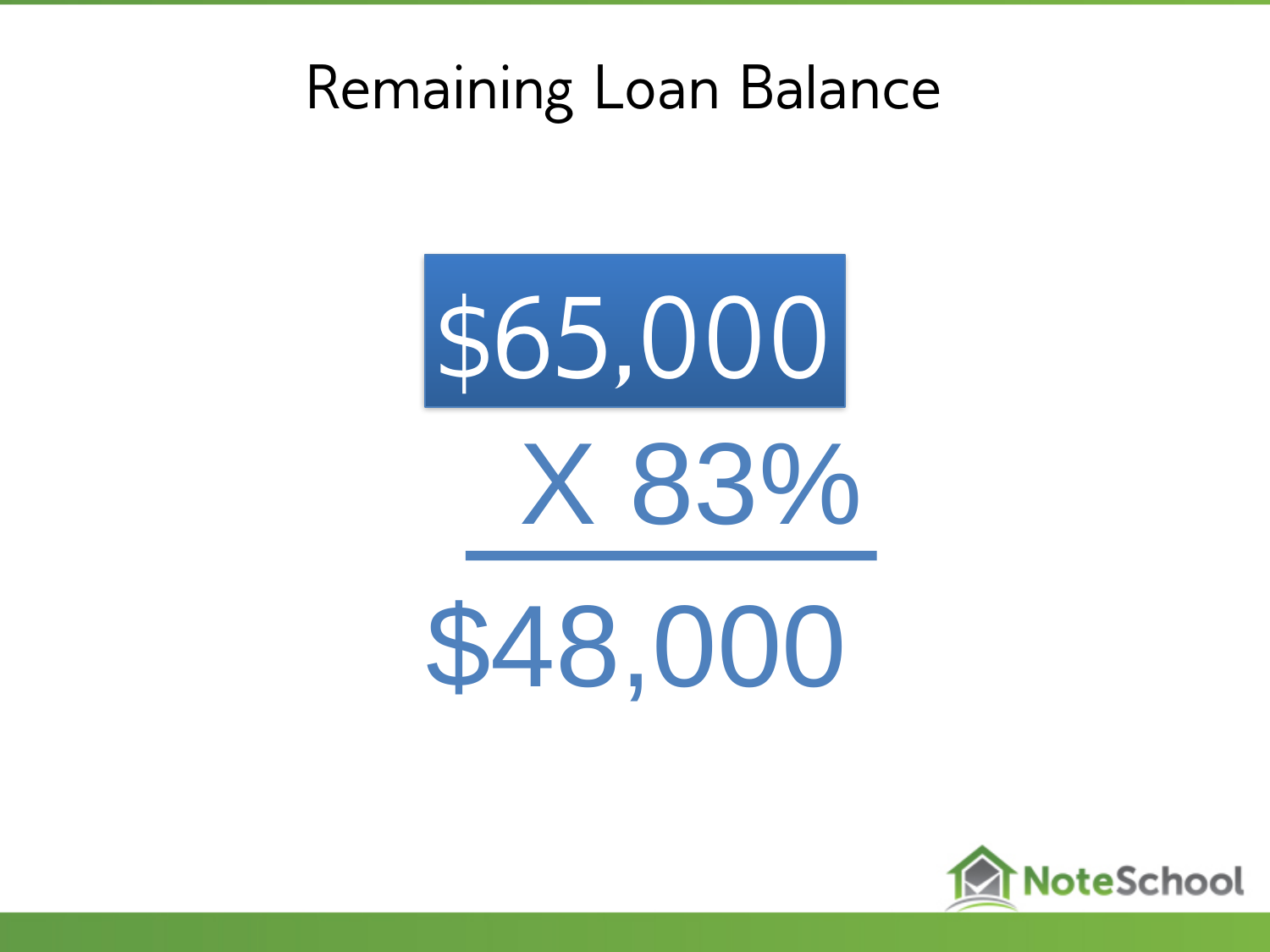

Remaining Loan Balance
$56,908

$65,000
X 83%

$48,000